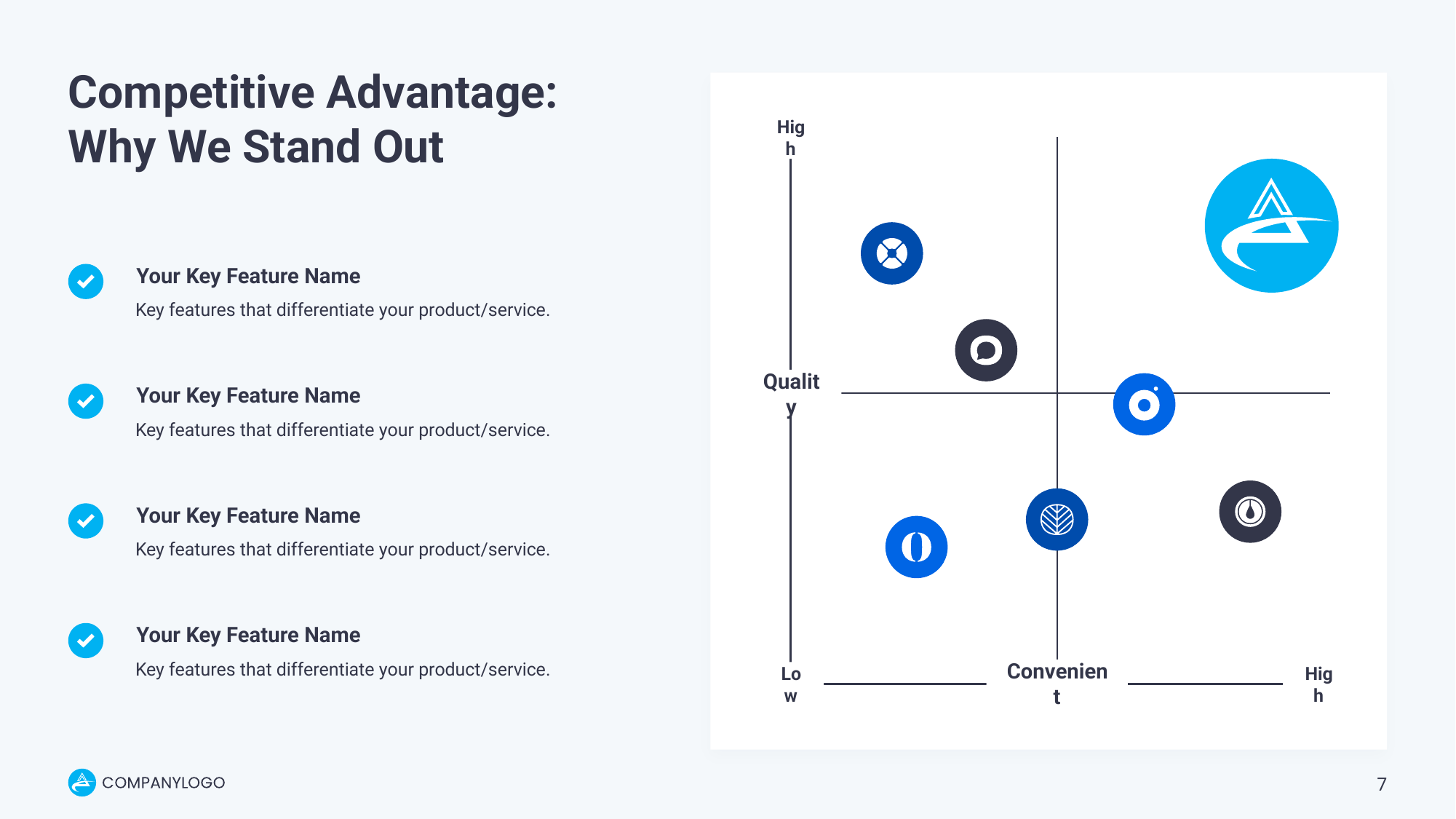

# Competitive Advantage: Why We Stand Out

High

Your Key Feature Name

Key features that differentiate your product/service.

Quality

Your Key Feature Name

Key features that differentiate your product/service.

Your Key Feature Name

Key features that differentiate your product/service.
Your Key Feature Name

Key features that differentiate your product/service.
Convenient
Low
High